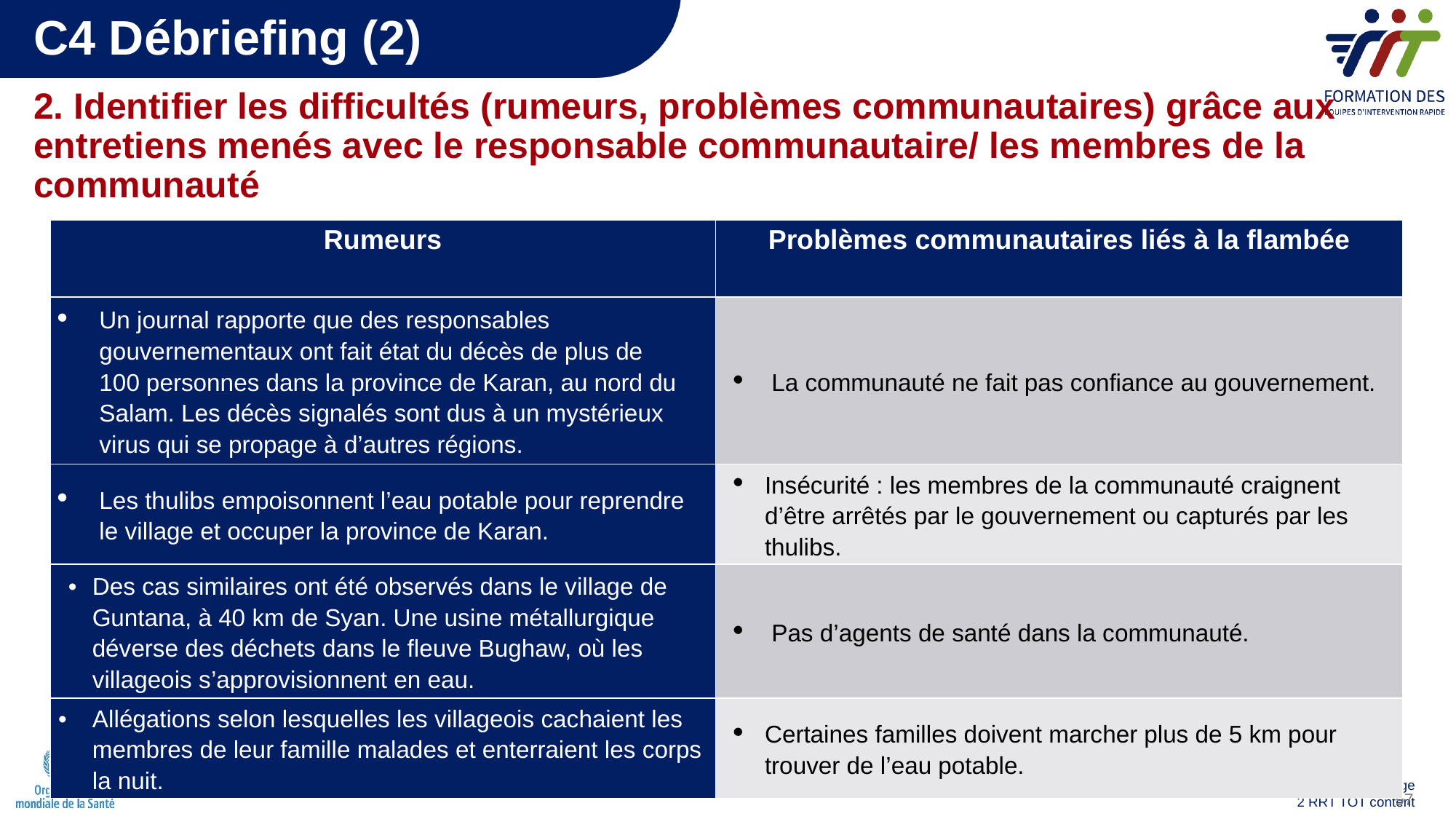

C4 Débriefing (2)
2. Identifier les difficultés (rumeurs, problèmes communautaires) grâce aux entretiens menés avec le responsable communautaire/ les membres de la communauté
| Rumeurs | Problèmes communautaires liés à la flambée |
| --- | --- |
| Un journal rapporte que des responsables gouvernementaux ont fait état du décès de plus de 100 personnes dans la province de Karan, au nord du Salam. Les décès signalés sont dus à un mystérieux virus qui se propage à d’autres régions. | La communauté ne fait pas confiance au gouvernement. |
| Les thulibs empoisonnent l’eau potable pour reprendre le village et occuper la province de Karan. | Insécurité : les membres de la communauté craignent d’être arrêtés par le gouvernement ou capturés par les thulibs. |
| Des cas similaires ont été observés dans le village de Guntana, à 40 km de Syan. Une usine métallurgique déverse des déchets dans le fleuve Bughaw, où les villageois s’approvisionnent en eau. | Pas d’agents de santé dans la communauté. |
| Allégations selon lesquelles les villageois cachaient les membres de leur famille malades et enterraient les corps la nuit. | Certaines familles doivent marcher plus de 5 km pour trouver de l’eau potable. |